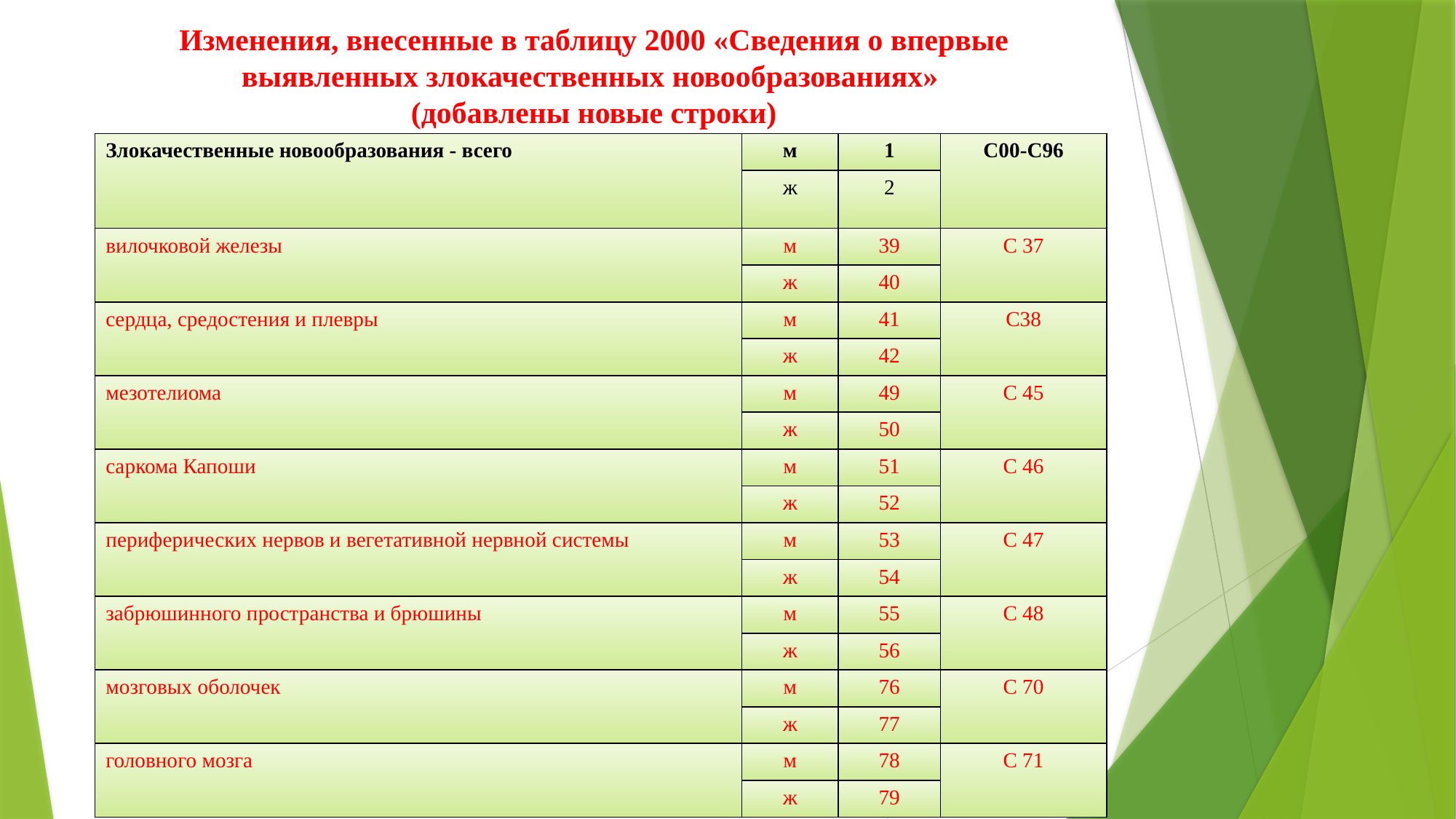

# Изменения, внесенные в таблицу 2000 «Сведения о впервые выявленных злокачественных новообразованиях» (добавлены новые строки)
| Злокачественные новообразования - всего | м | 1 | C00-С96 |
| --- | --- | --- | --- |
|  | ж | 2 |  |
| вилочковой железы | м | 39 | С 37 |
|  | ж | 40 |  |
| сердца, средостения и плевры | м | 41 | С38 |
|  | ж | 42 |  |
| мезотелиома | м | 49 | С 45 |
|  | ж | 50 |  |
| саркома Капоши | м | 51 | С 46 |
|  | ж | 52 |  |
| периферических нервов и вегетативной нервной системы | м | 53 | С 47 |
|  | ж | 54 |  |
| забрюшинного пространства и брюшины | м | 55 | С 48 |
|  | ж | 56 |  |
| мозговых оболочек | м | 76 | С 70 |
|  | ж | 77 |  |
| головного мозга | м | 78 | С 71 |
|  | ж | 79 |  |